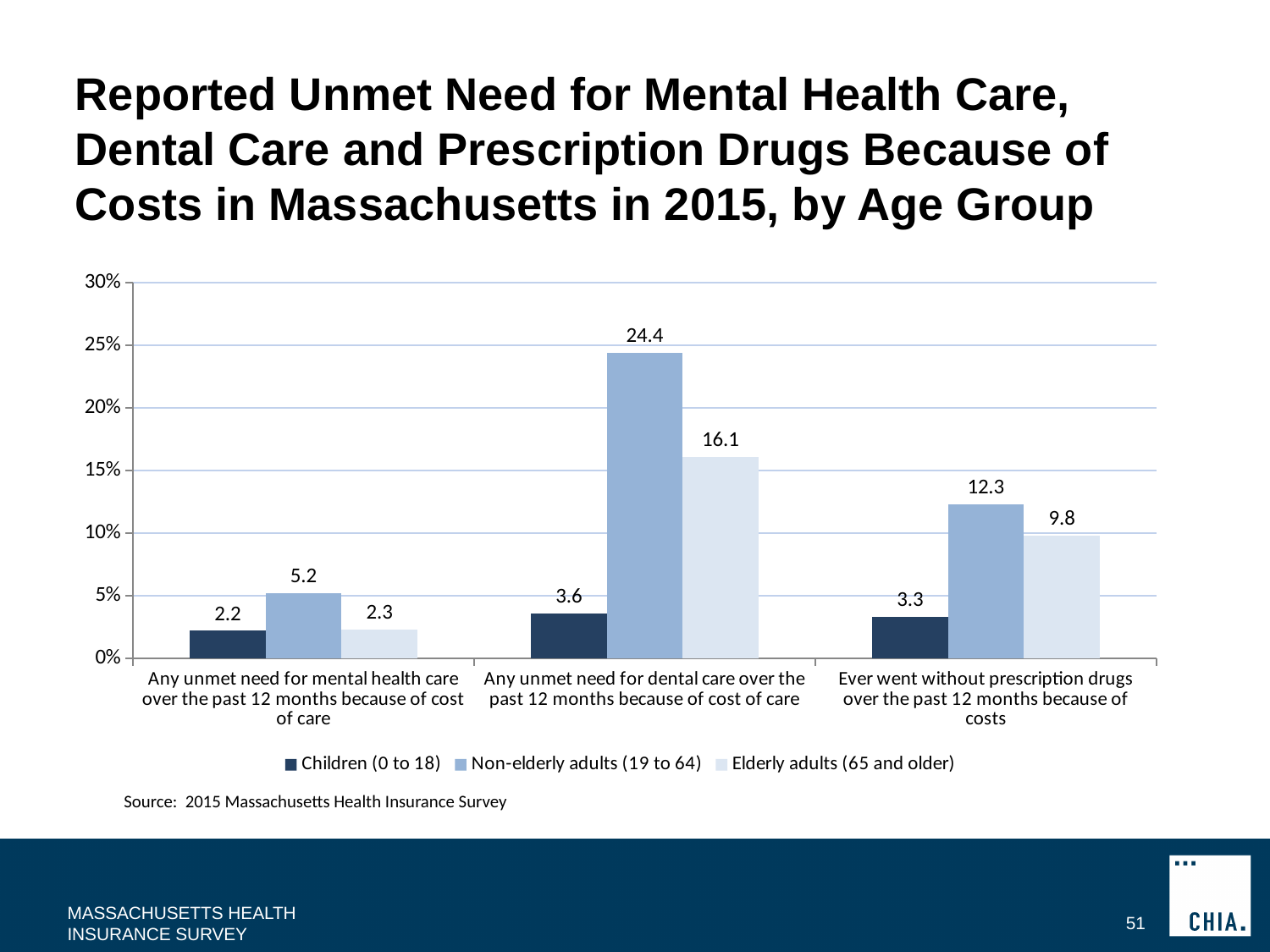

# Reported Unmet Need for Mental Health Care, Dental Care and Prescription Drugs Because of Costs in Massachusetts in 2015, by Age Group

### Chart

| Category | Children (0 to 18) | Non-elderly adults (19 to 64) | Elderly adults (65 and older) |
|---|---|---|---|
| Any unmet need for mental health care over the past 12 months because of cost of care | 2.2 | 5.2 | 2.3 |
| Any unmet need for dental care over the past 12 months because of cost of care | 3.6 | 24.4 | 16.1 |
| Ever went without prescription drugs over the past 12 months because of costs | 3.3 | 12.3 | 9.8 |

Source:  2015 Massachusetts Health Insurance Survey
MASSACHUSETTS HEALTH INSURANCE SURVEY
51